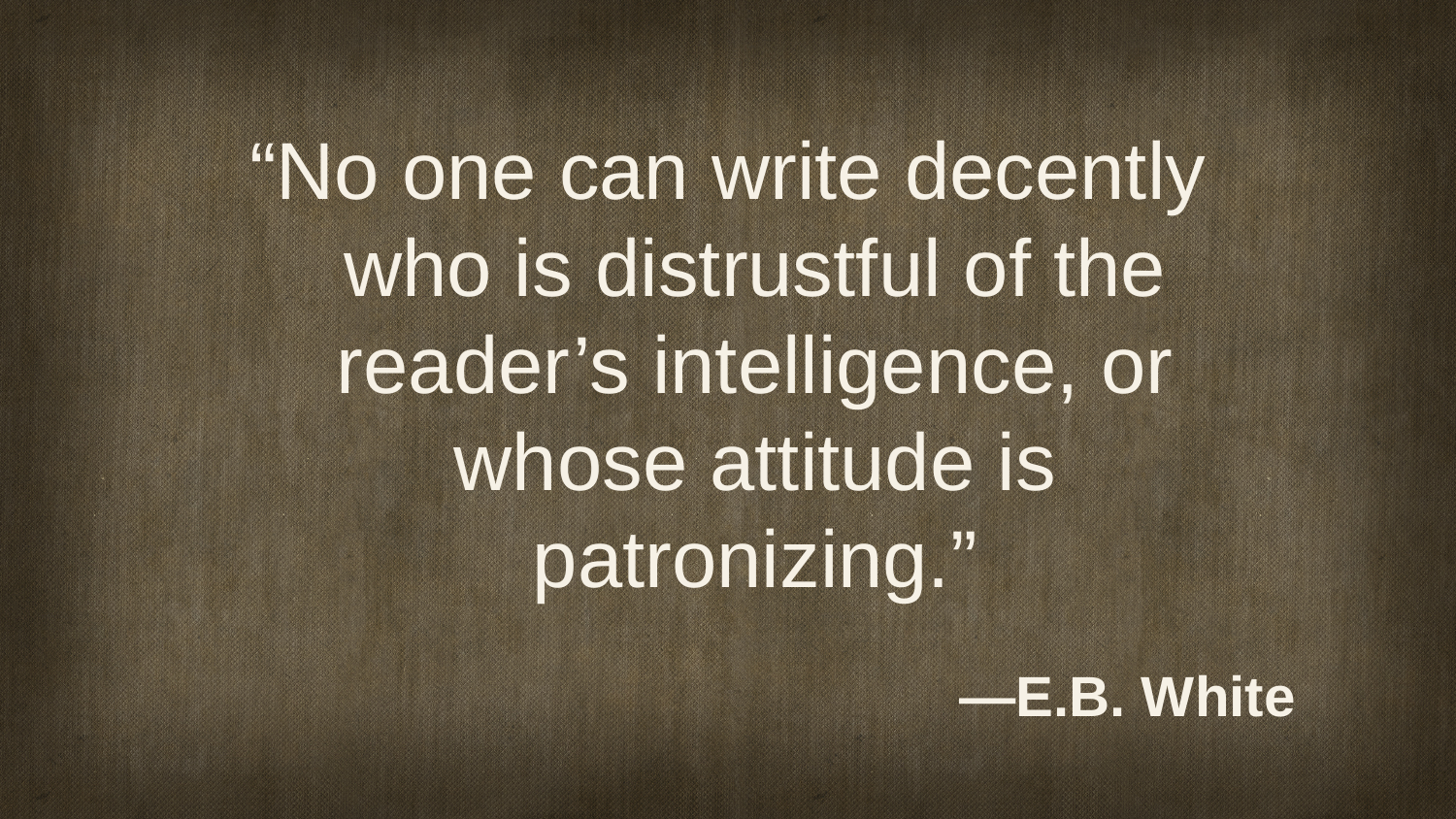

“No one can write decently who is distrustful of the reader’s intelligence, or whose attitude is patronizing.”
—E.B. White